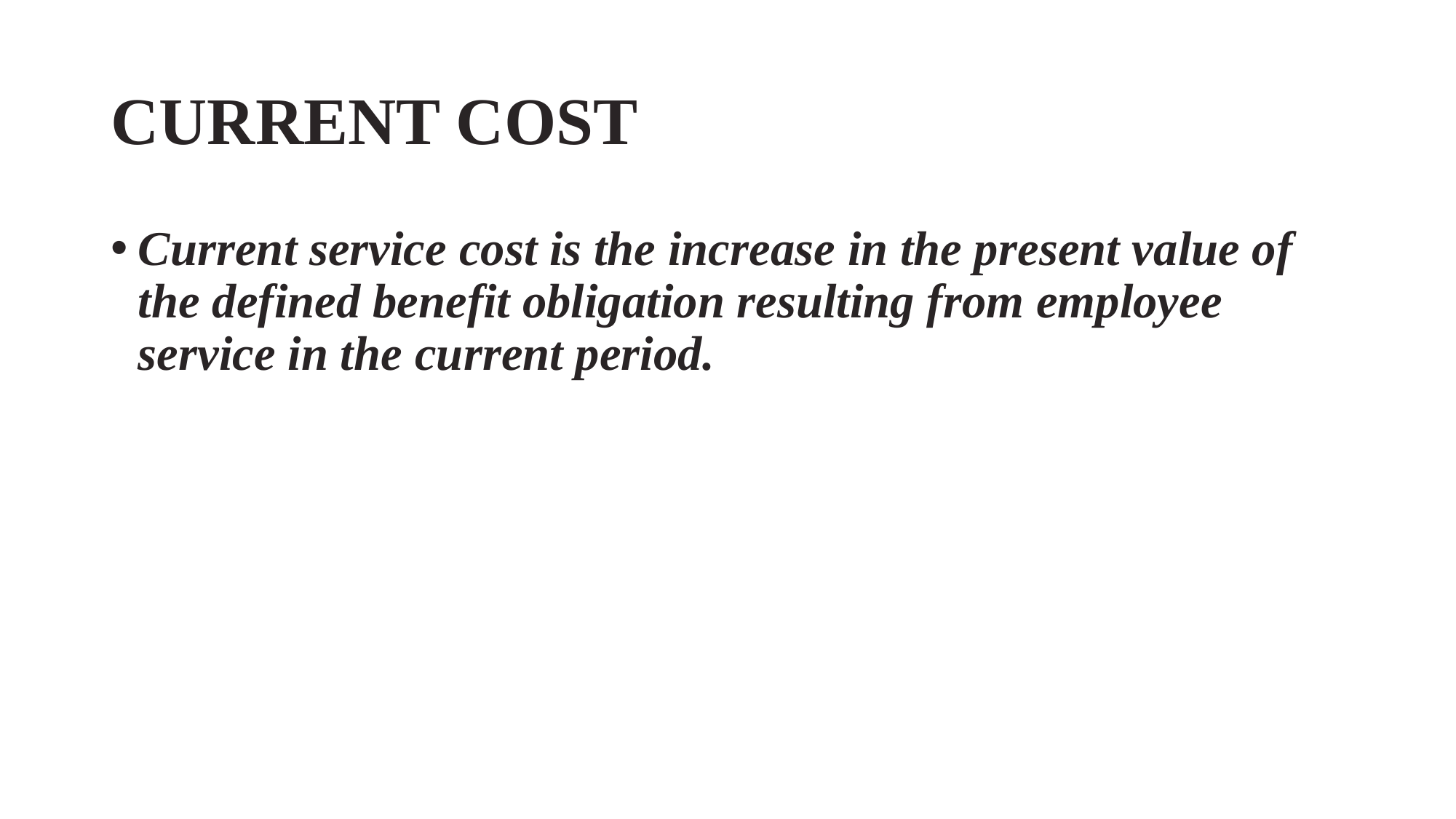

# CURRENT COST
Current service cost is the increase in the present value of the defined benefit obligation resulting from employee service in the current period.